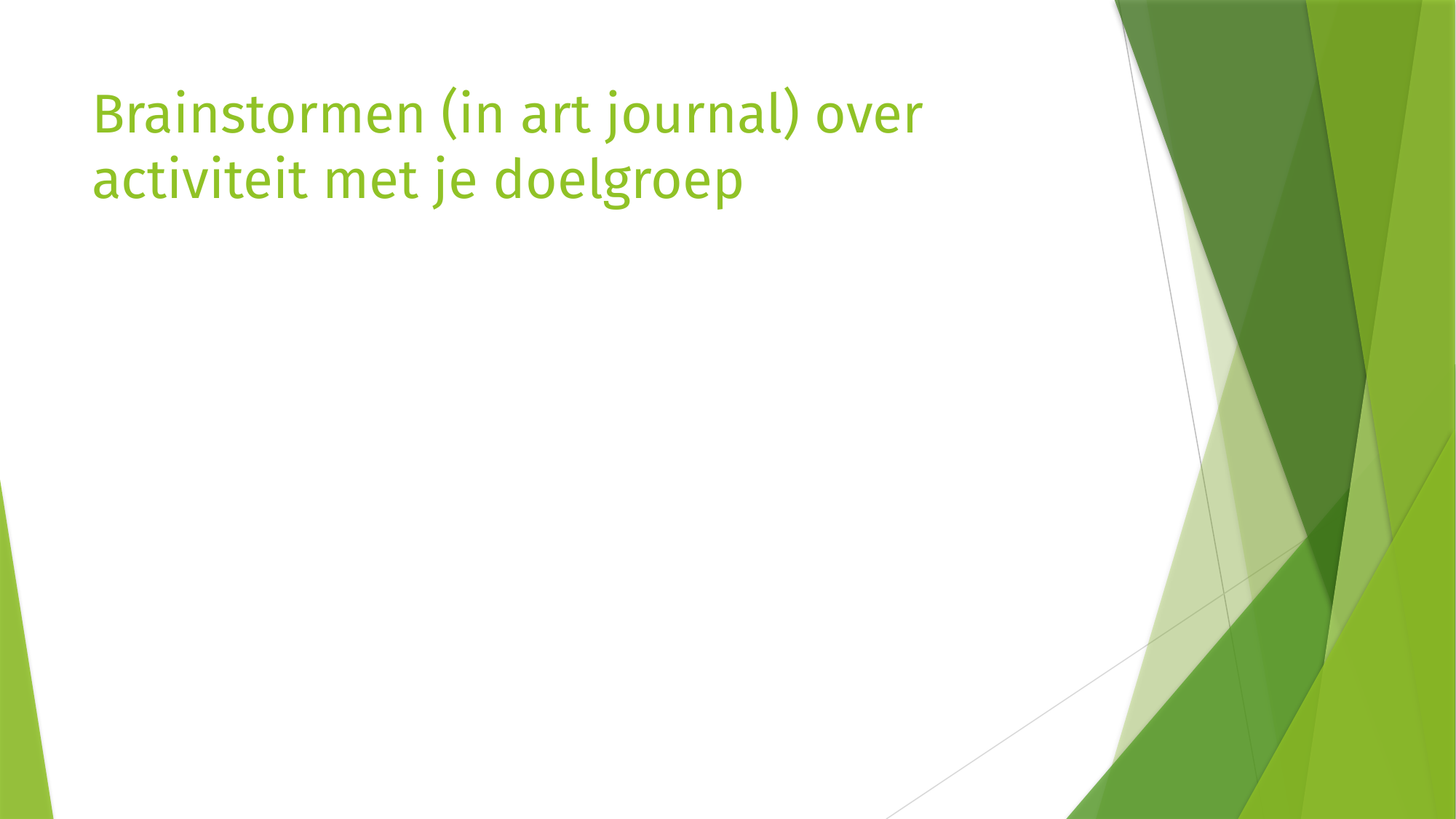

# Brainstormen (in art journal) over activiteit met je doelgroep